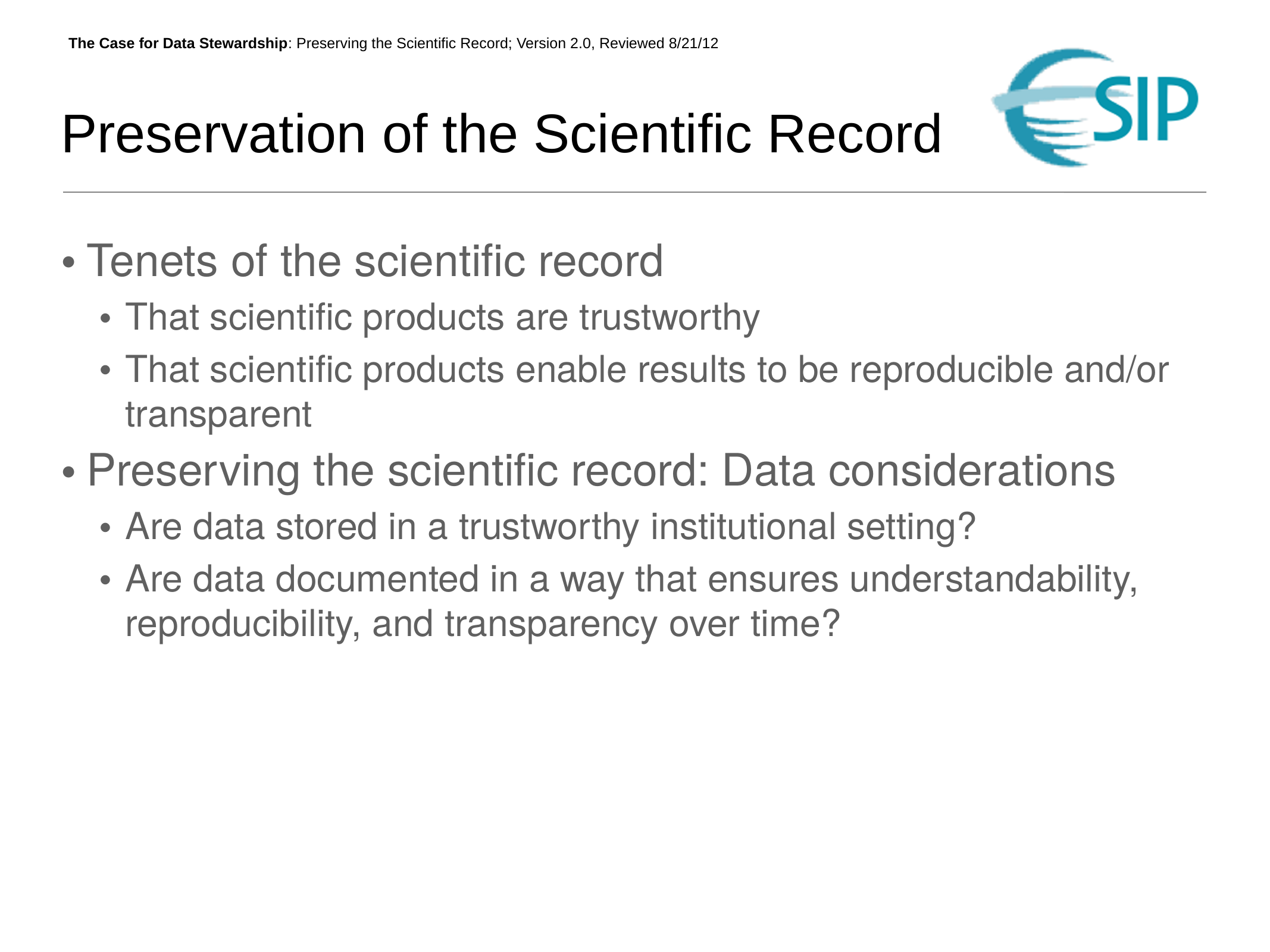

# Preservation of the Scientific Record
Tenets of the scientific record
That scientific products are trustworthy
That scientific products enable results to be reproducible and/or transparent
Preserving the scientific record: Data considerations
Are data stored in a trustworthy institutional setting?
Are data documented in a way that ensures understandability, reproducibility, and transparency over time?